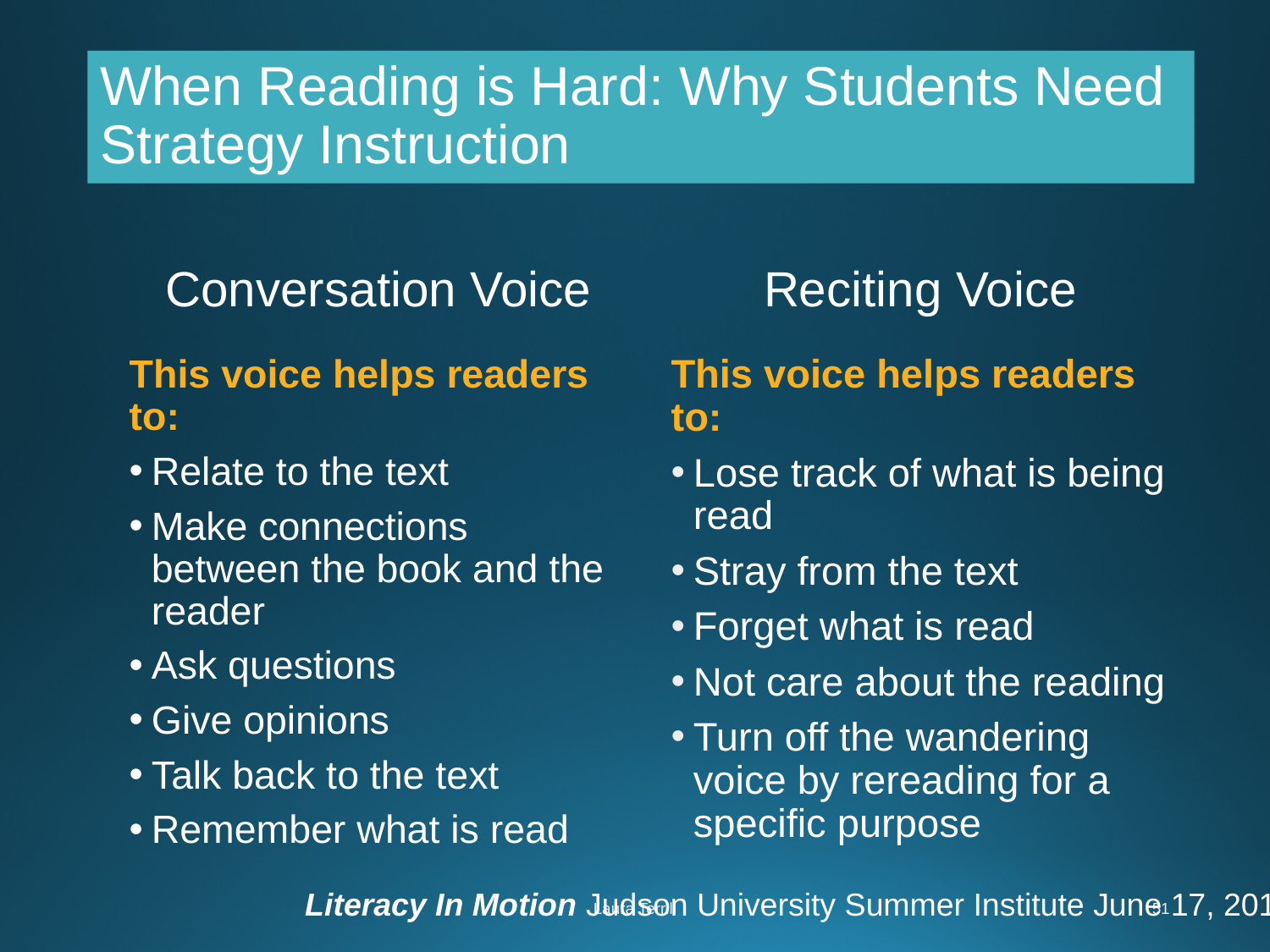

# When Reading is Hard: Why Students Need Strategy Instruction
Conversation Voice
Reciting Voice
This voice helps readers to:
Relate to the text
Make connections between the book and the reader
Ask questions
Give opinions
Talk back to the text
Remember what is read

This voice helps readers to:
Lose track of what is being read
Stray from the text
Forget what is read
Not care about the reading
Turn off the wandering voice by rereading for a specific purpose

Literacy In Motion Judson University Summer Institute June 17, 2013
Laura Terrill
51